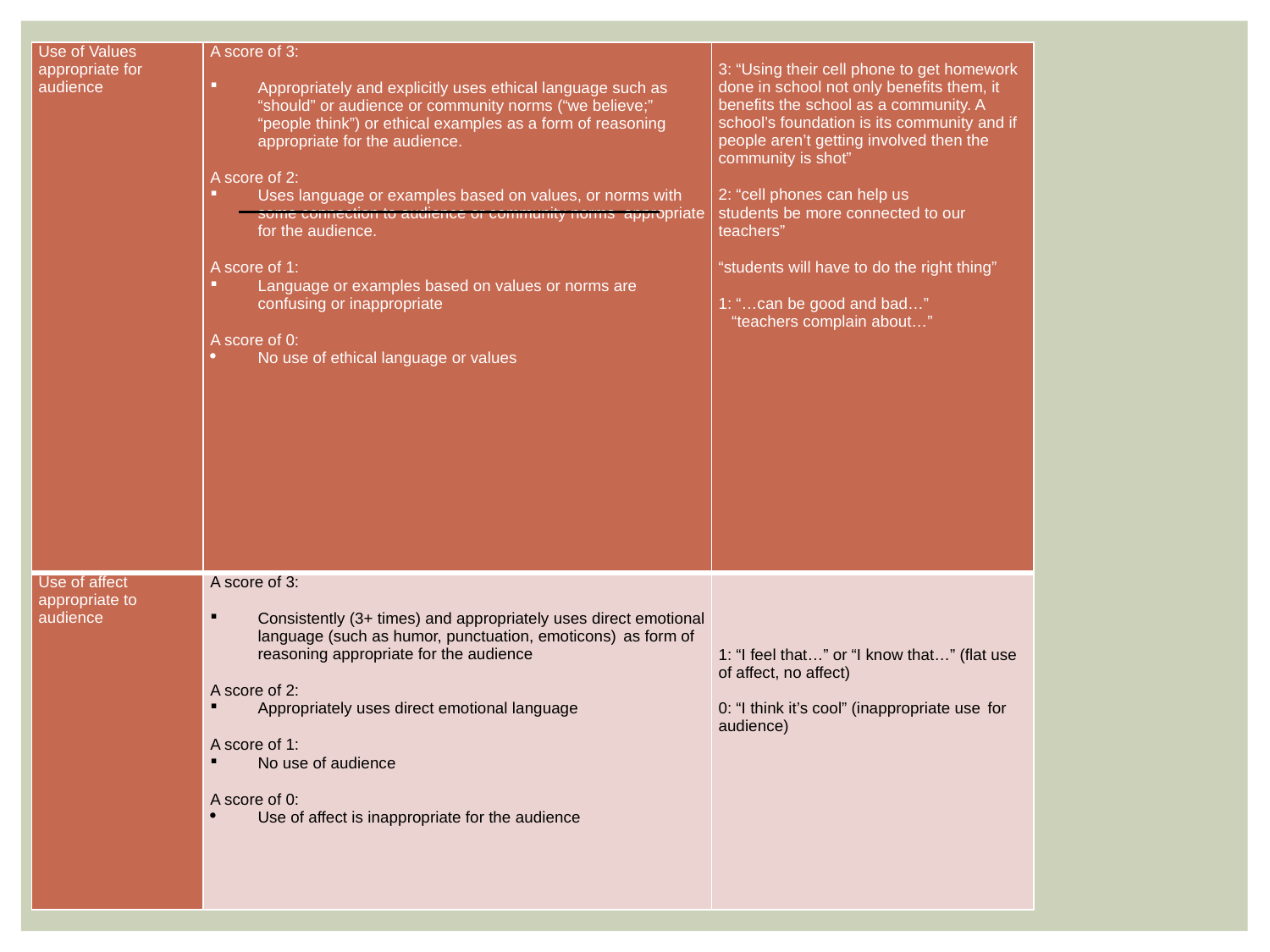

| Use of Values appropriate for audience | A score of 3: Appropriately and explicitly uses ethical language such as “should” or audience or community norms (“we believe;” “people think”) or ethical examples as a form of reasoning appropriate for the audience.   A score of 2: Uses language or examples based on values, or norms with some connection to audience or community norms appropriate for the audience.   A score of 1: Language or examples based on values or norms are confusing or inappropriate   A score of 0: No use of ethical language or values | 3: “Using their cell phone to get homework done in school not only benefits them, it benefits the school as a community. A school’s foundation is its community and if people aren’t getting involved then the community is shot”   2: “cell phones can help us students be more connected to our teachers”   “students will have to do the right thing”   1: “…can be good and bad…” “teachers complain about…” |
| --- | --- | --- |
| Use of affect appropriate to audience | A score of 3: Consistently (3+ times) and appropriately uses direct emotional language (such as humor, punctuation, emoticons)  as form of reasoning appropriate for the audience   A score of 2: Appropriately uses direct emotional language   A score of 1: No use of audience   A score of 0: Use of affect is inappropriate for the audience | 1: “I feel that…” or “I know that…” (flat use of affect, no affect) 0: “I think it’s cool” (inappropriate use  for audience) |